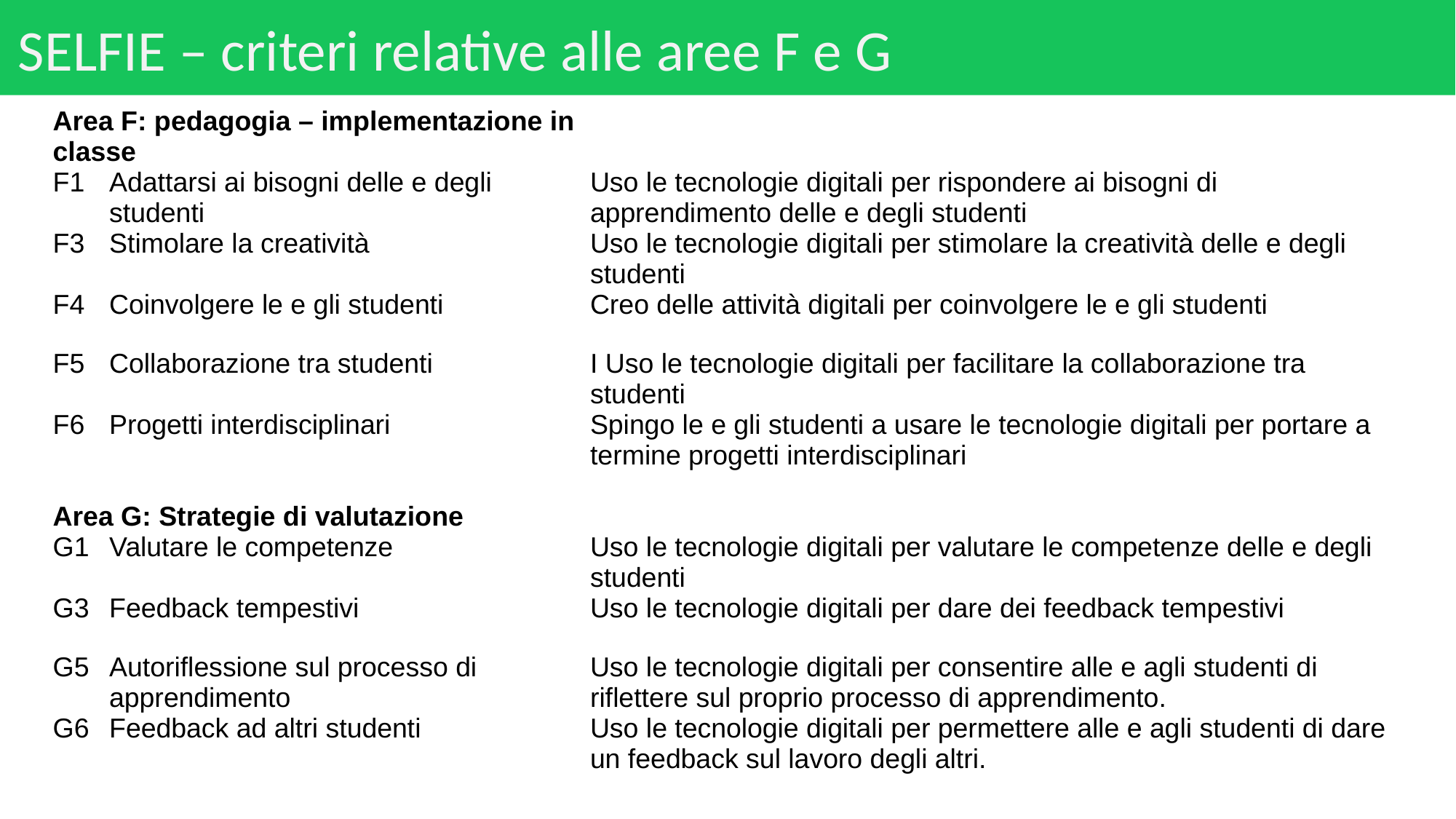

# SELFIE – criteri relative alle aree F e G
| Area F: pedagogia – implementazione in classe |  |  |
| --- | --- | --- |
| F1 | Adattarsi ai bisogni delle e degli studenti | Uso le tecnologie digitali per rispondere ai bisogni di apprendimento delle e degli studenti |
| F3 | Stimolare la creatività | Uso le tecnologie digitali per stimolare la creatività delle e degli studenti |
| F4 | Coinvolgere le e gli studenti | Creo delle attività digitali per coinvolgere le e gli studenti |
| F5 | Collaborazione tra studenti | I Uso le tecnologie digitali per facilitare la collaborazione tra studenti |
| F6 | Progetti interdisciplinari | Spingo le e gli studenti a usare le tecnologie digitali per portare a termine progetti interdisciplinari |
|  |  |  |
| Area G: Strategie di valutazione |  |  |
| G1 | Valutare le competenze | Uso le tecnologie digitali per valutare le competenze delle e degli studenti |
| G3 | Feedback tempestivi | Uso le tecnologie digitali per dare dei feedback tempestivi |
| G5 | Autoriflessione sul processo di apprendimento | Uso le tecnologie digitali per consentire alle e agli studenti di riflettere sul proprio processo di apprendimento. |
| G6 | Feedback ad altri studenti | Uso le tecnologie digitali per permettere alle e agli studenti di dare un feedback sul lavoro degli altri. |